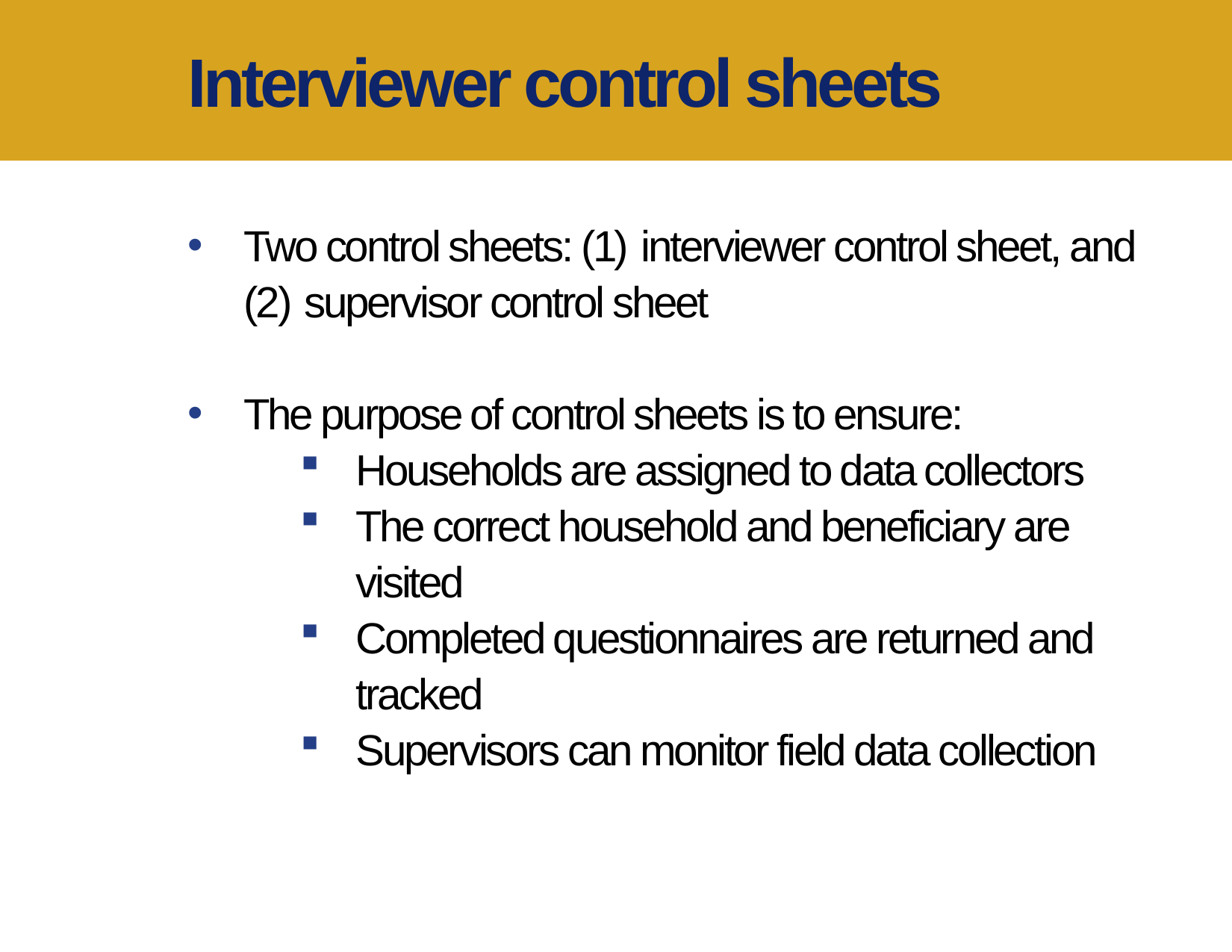

Interviewer control sheets
Two control sheets: (1) interviewer control sheet, and (2) supervisor control sheet

The purpose of control sheets is to ensure:
Households are assigned to data collectors
The correct household and beneficiary are visited
Completed questionnaires are returned and tracked
Supervisors can monitor field data collection